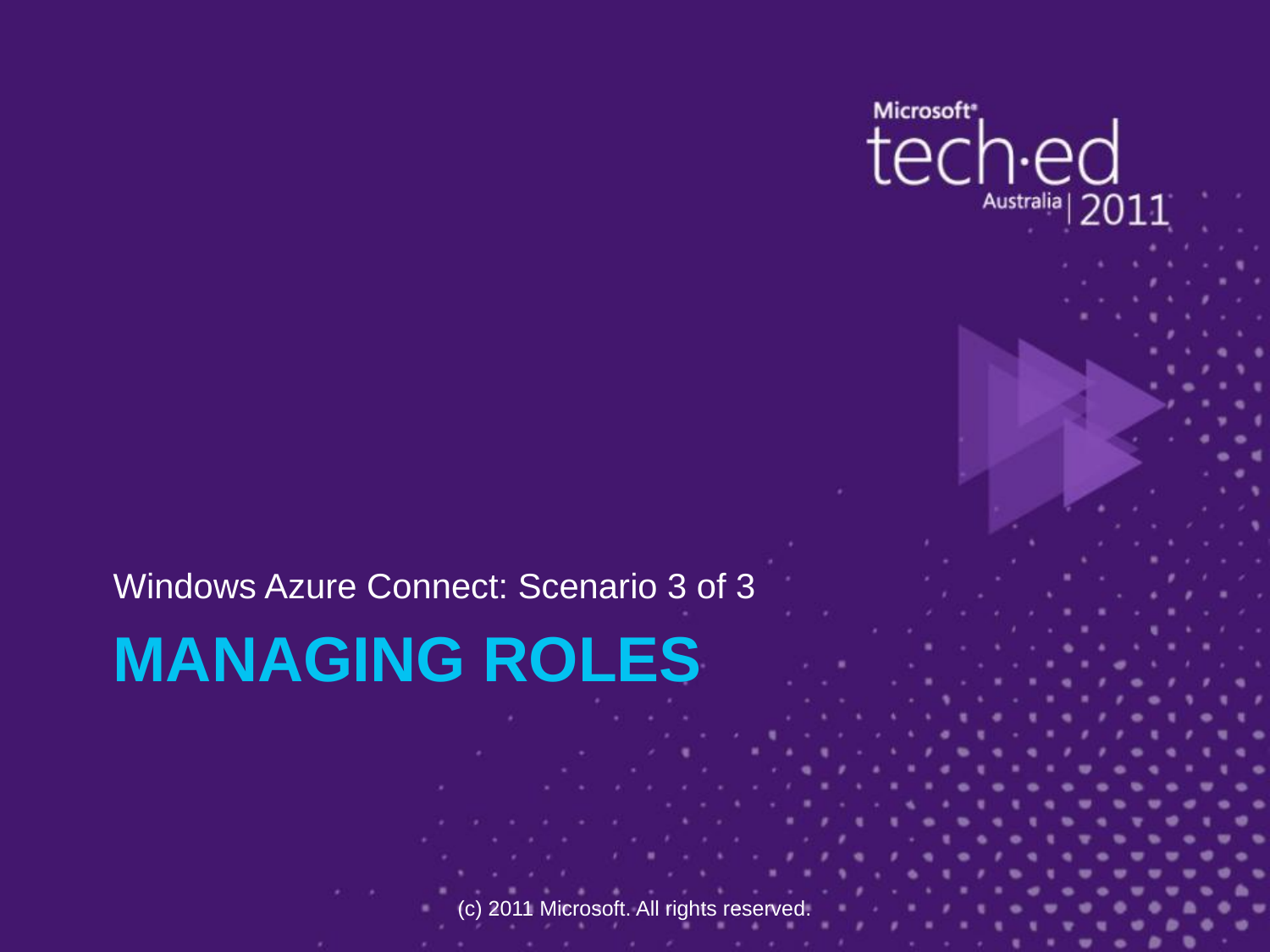

Windows Azure Connect: Scenario 3 of 3
# Managing roles
(c) 2011 Microsoft. All rights reserved.